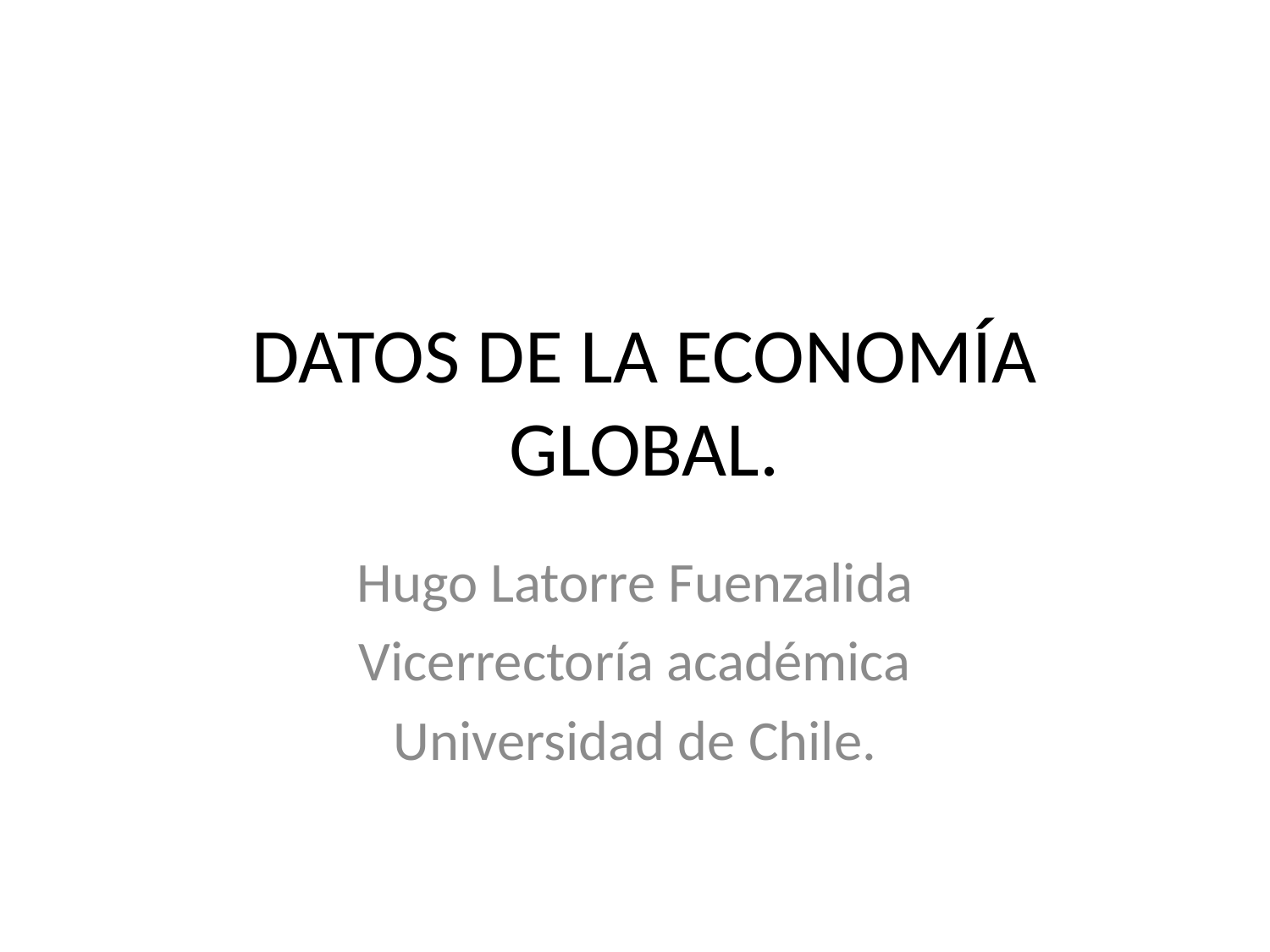

# DATOS DE LA ECONOMÍA GLOBAL.
Hugo Latorre Fuenzalida
Vicerrectoría académica
Universidad de Chile.